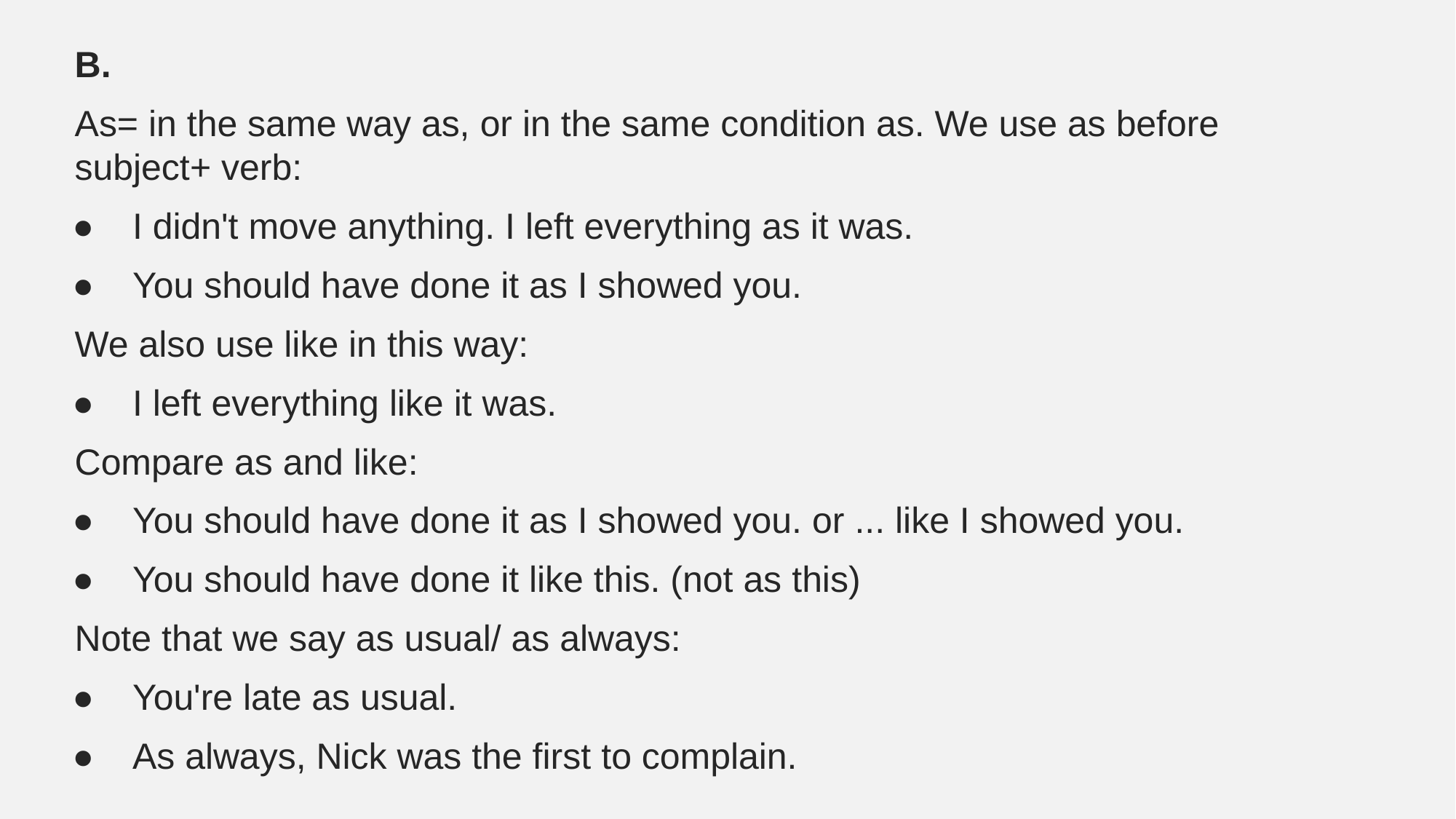

#
B.
As= in the same way as, or in the same condition as. We use as before subject+ verb:
⦁    I didn't move anything. I left everything as it was.
⦁    You should have done it as I showed you.
We also use like in this way:
⦁    I left everything like it was.
Compare as and like:
⦁    You should have done it as I showed you. or ... like I showed you.
⦁    You should have done it like this. (not as this)
Note that we say as usual/ as always:
⦁    You're late as usual.
⦁    As always, Nick was the first to complain.